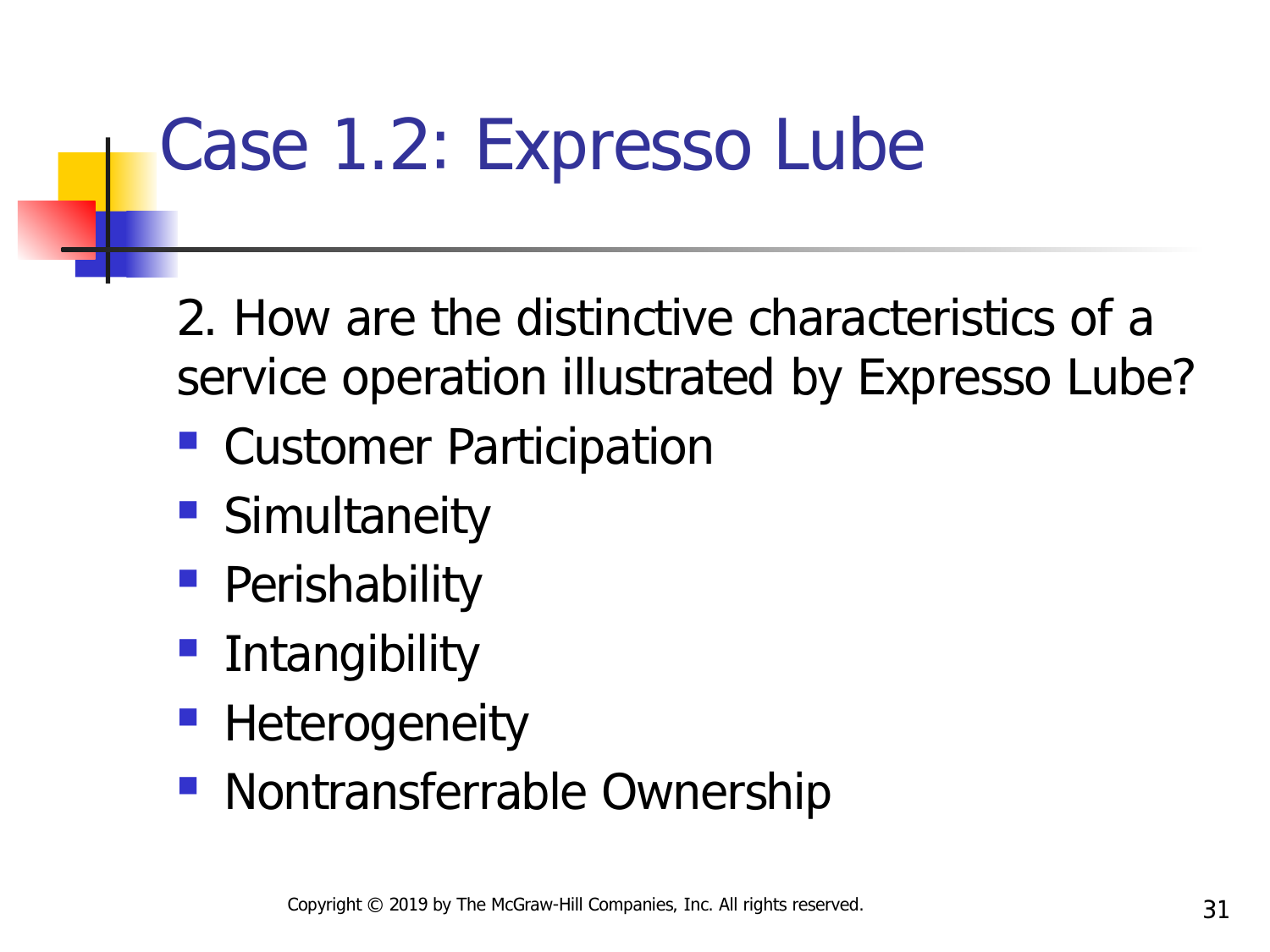

# Case 1.2: Expresso Lube
2. How are the distinctive characteristics of a service operation illustrated by Expresso Lube?
Customer Participation
Simultaneity
Perishability
Intangibility
Heterogeneity
Nontransferrable Ownership
31
Copyright © 2019 by The McGraw-Hill Companies, Inc. All rights reserved.